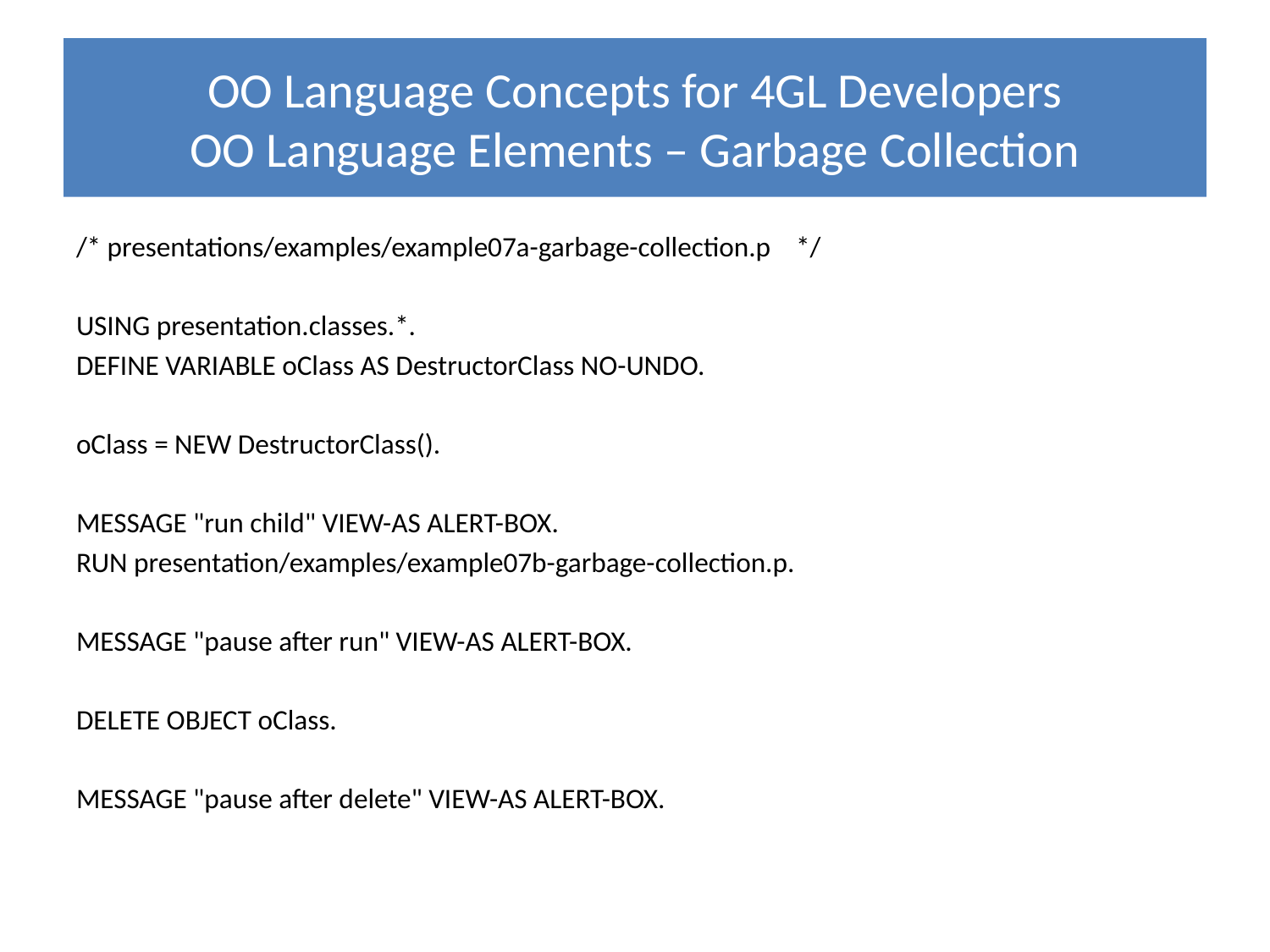

# OO Language Concepts for 4GL Developers OO Language Elements – Garbage Collection
/* presentations/examples/example07a-garbage-collection.p    */

USING presentation.classes.*.
DEFINE VARIABLE oClass AS DestructorClass NO-UNDO.

oClass = NEW DestructorClass().

MESSAGE "run child" VIEW-AS ALERT-BOX.
RUN presentation/examples/example07b-garbage-collection.p.

MESSAGE "pause after run" VIEW-AS ALERT-BOX.

DELETE OBJECT oClass.

MESSAGE "pause after delete" VIEW-AS ALERT-BOX.